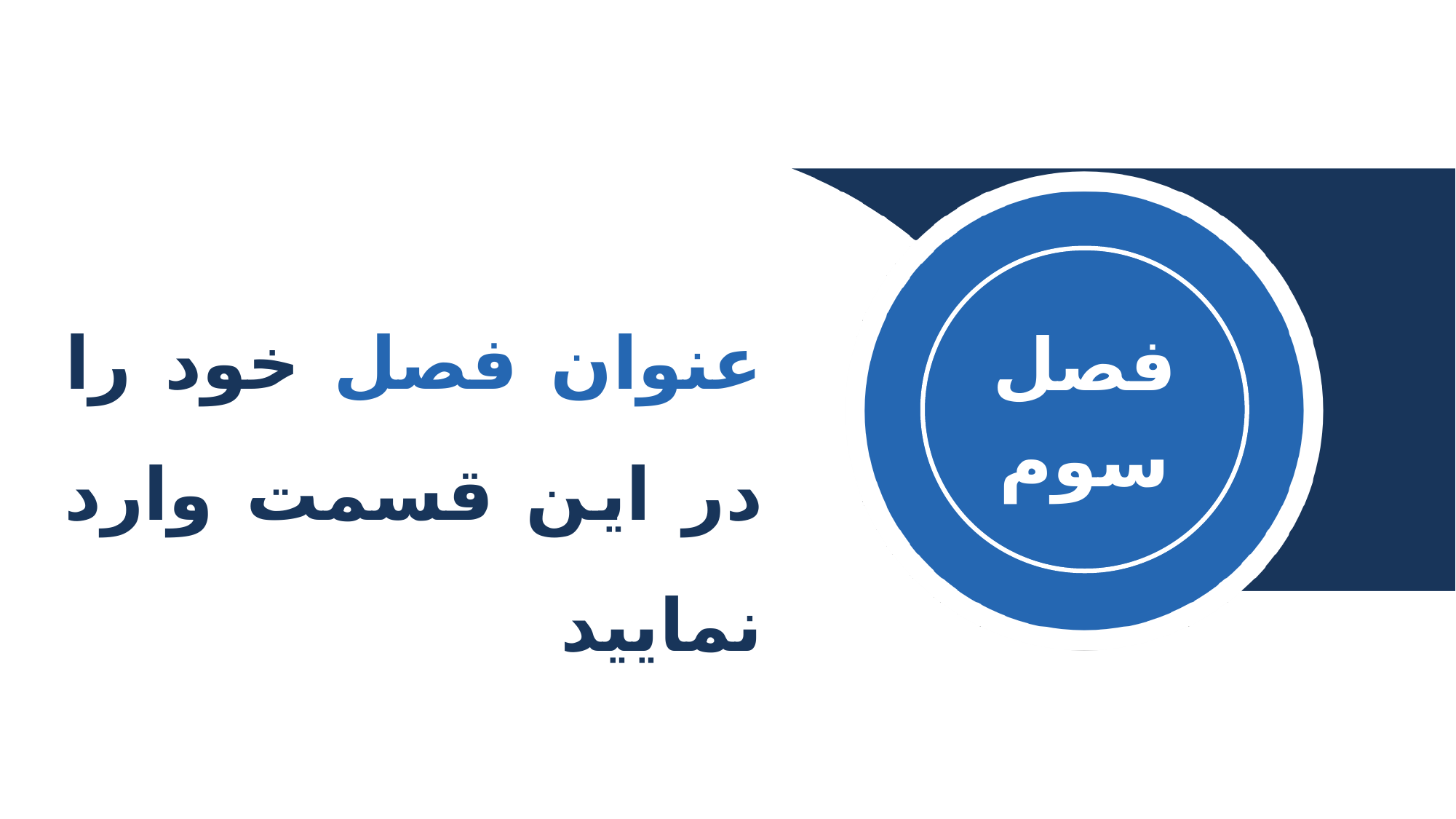

فصل
سوم
عنوان فصل خود را در این قسمت وارد نمایید